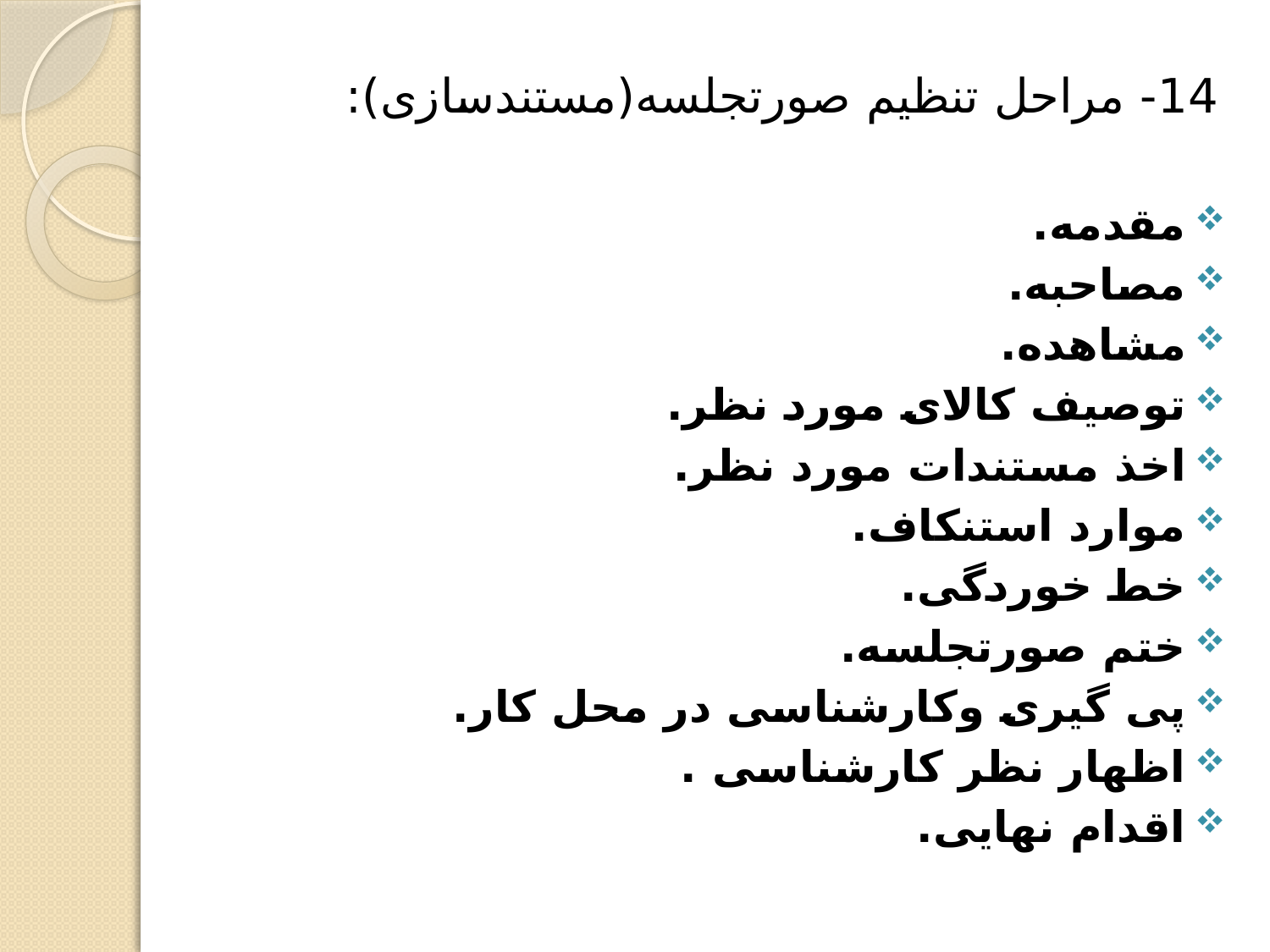

14- مراحل تنظیم صورتجلسه(مستندسازی):

مقدمه.
مصاحبه.
مشاهده.
توصیف کالای مورد نظر.
اخذ مستندات مورد نظر.
موارد استنکاف.
خط خوردگی.
ختم صورتجلسه.
پی گیری وکارشناسی در محل کار.
اظهار نظر کارشناسی .
اقدام نهایی.